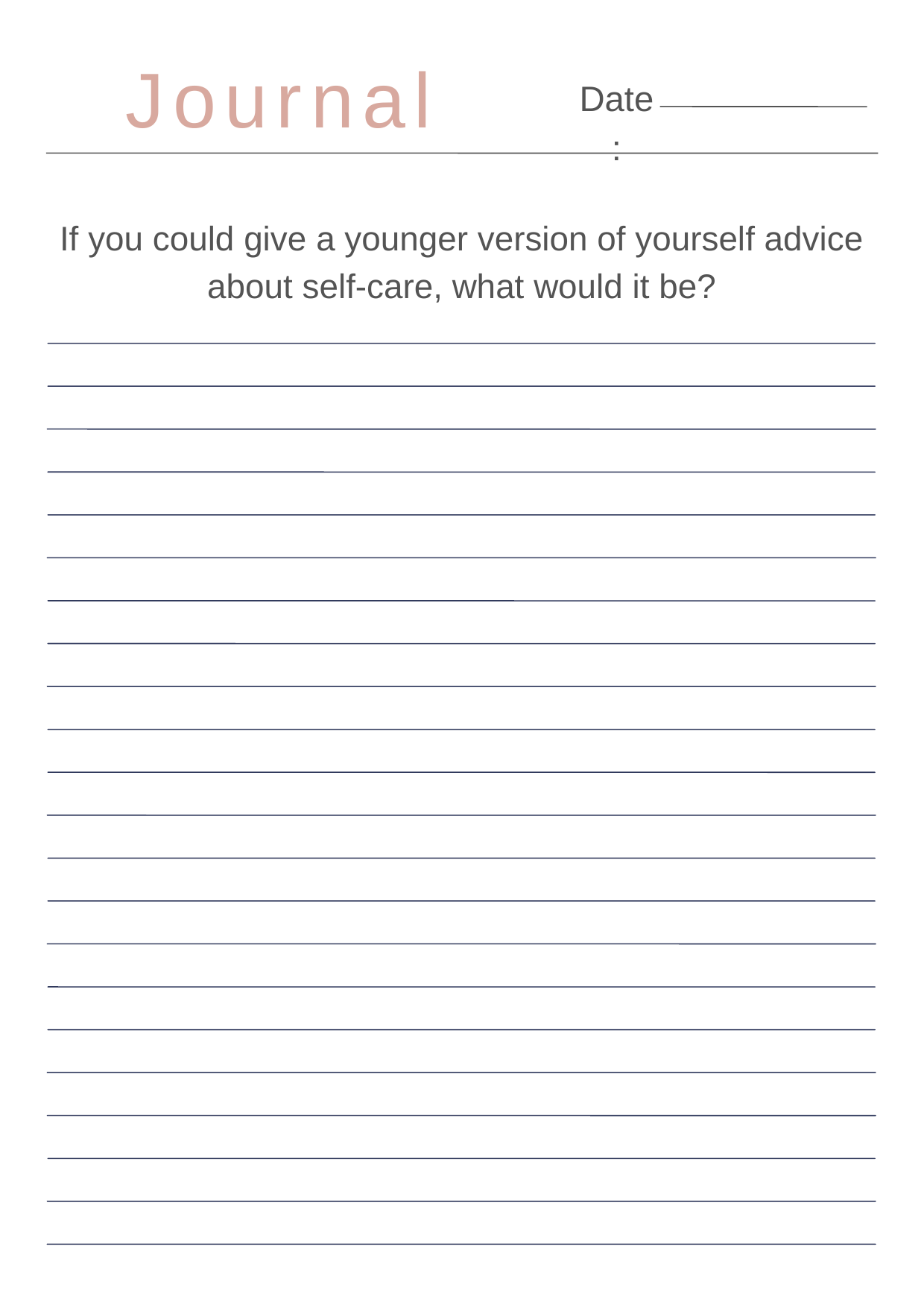

Journal
Date:

If you could give a younger version of yourself advice about self-care, what would it be?